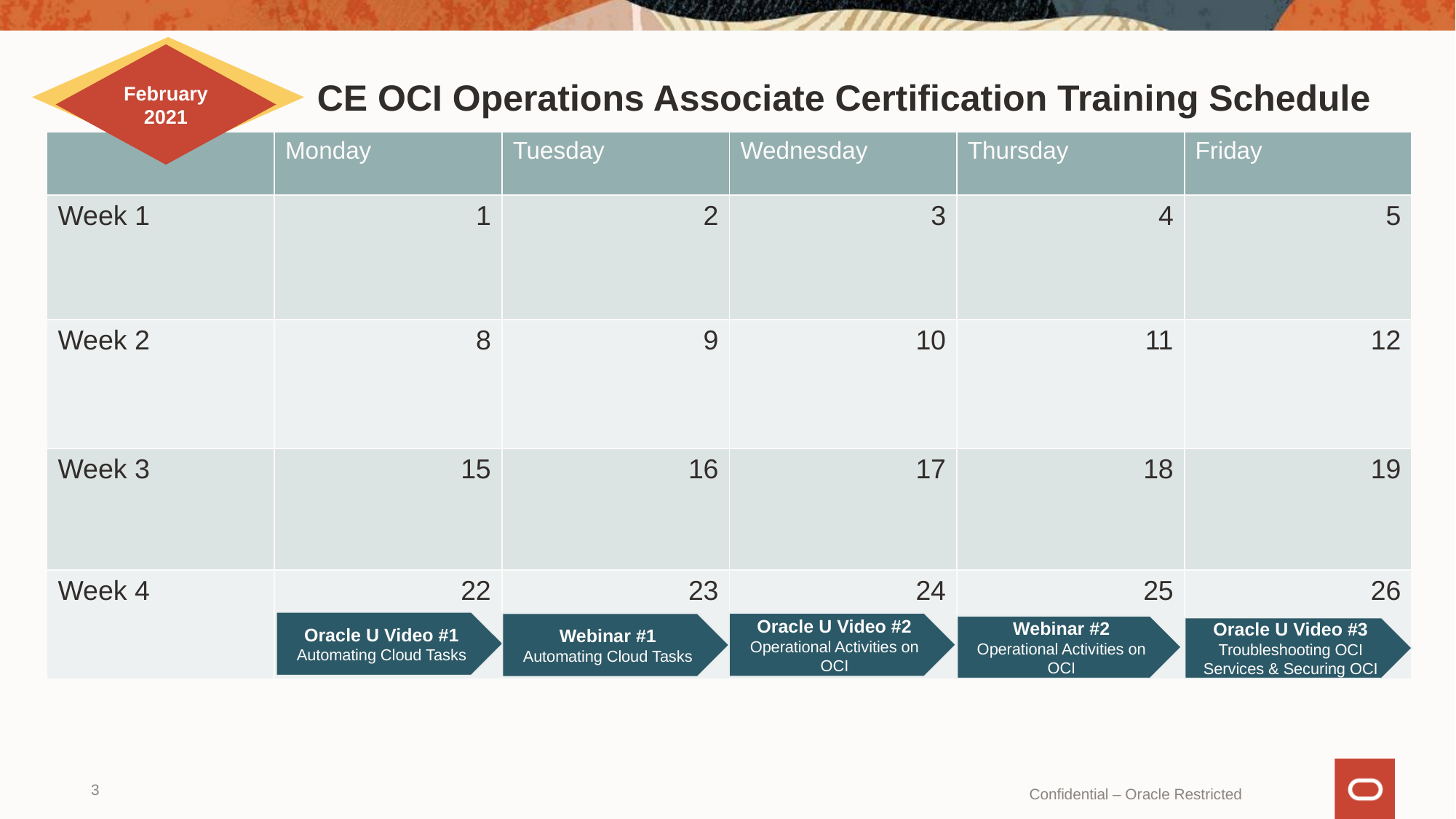

# CE OCI Operations Associate Certification Training Schedule

February 2021
|  | Monday | Tuesday | Wednesday | Thursday | Friday |
| --- | --- | --- | --- | --- | --- |
| Week 1 | 1 | 2 | 3 | 4 | 5 |
| Week 2 | 8 | 9 | 10 | 11 | 12 |
| Week 3 | 15 | 16 | 17 | 18 | 19 |
| Week 4 | 22 | 23 | 24 | 25 | 26 |
Oracle U Video #1
Automating Cloud Tasks
Oracle U Video #2
Operational Activities on OCI
Webinar #1
Automating Cloud Tasks
Webinar #2
Operational Activities on OCI
Oracle U Video #3
Troubleshooting OCI Services & Securing OCI
3
Confidential – Oracle Restricted